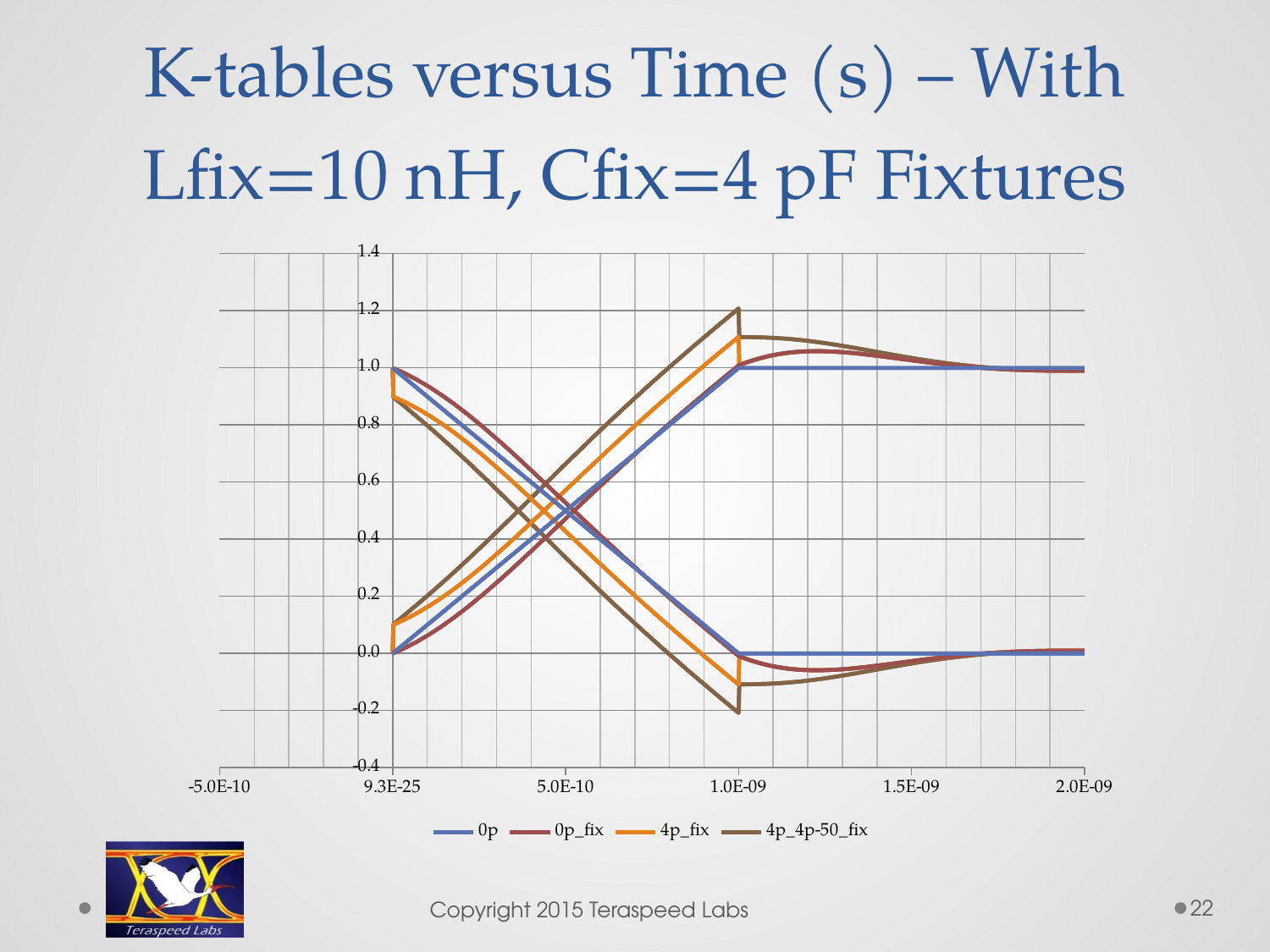

# K-tables versus Time (s) – With Lfix=10 nH, Cfix=4 pF Fixtures

### Chart

| Category | 0p | 0p_fix | 4p_fix | 4p_4p-50_fix |
|---|---|---|---|---|
22
Copyright 2015 Teraspeed Labs